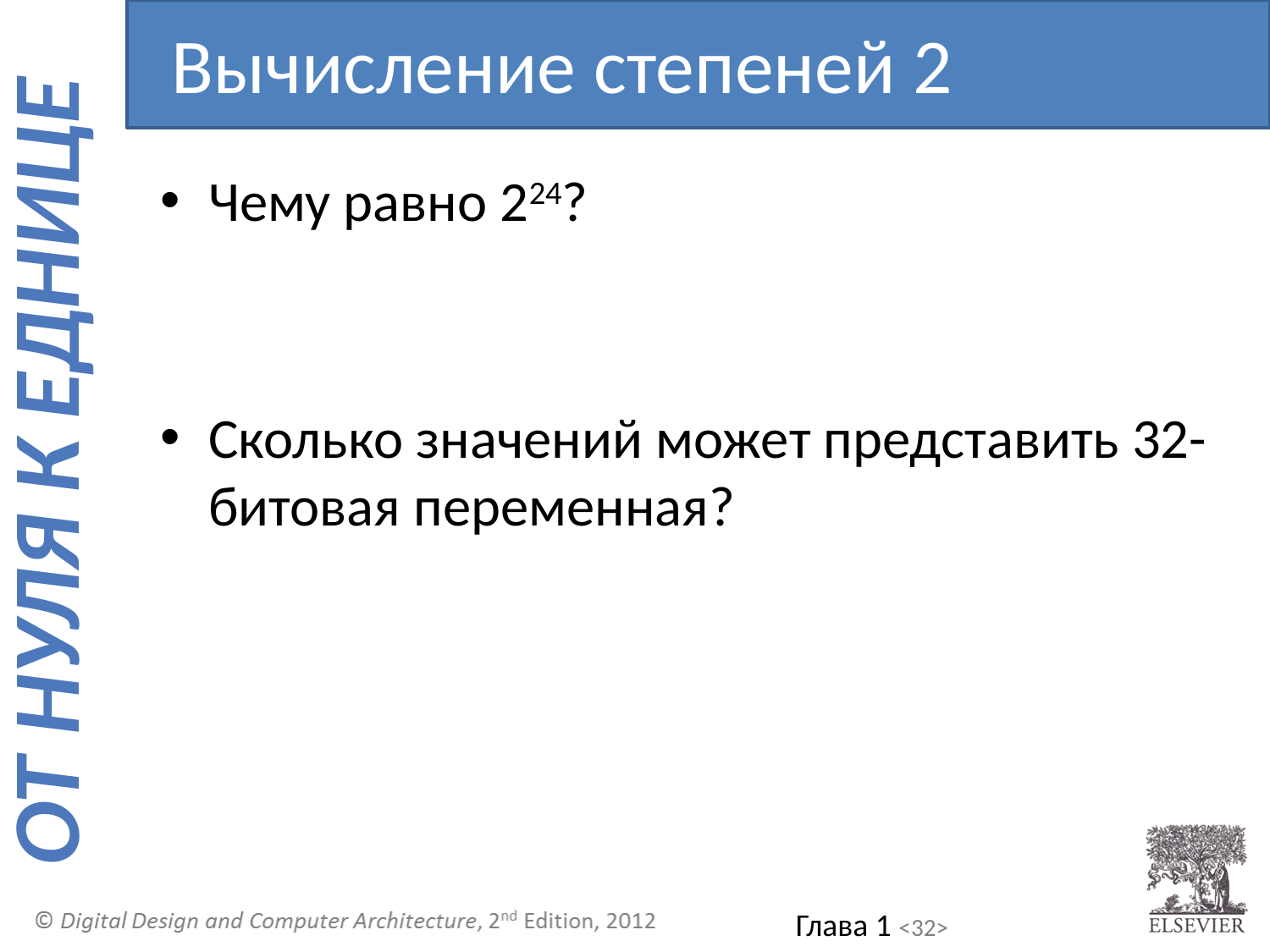

Вычисление степеней 2

Чему равно 224?

Сколько значений может представить 32-битовая переменная?